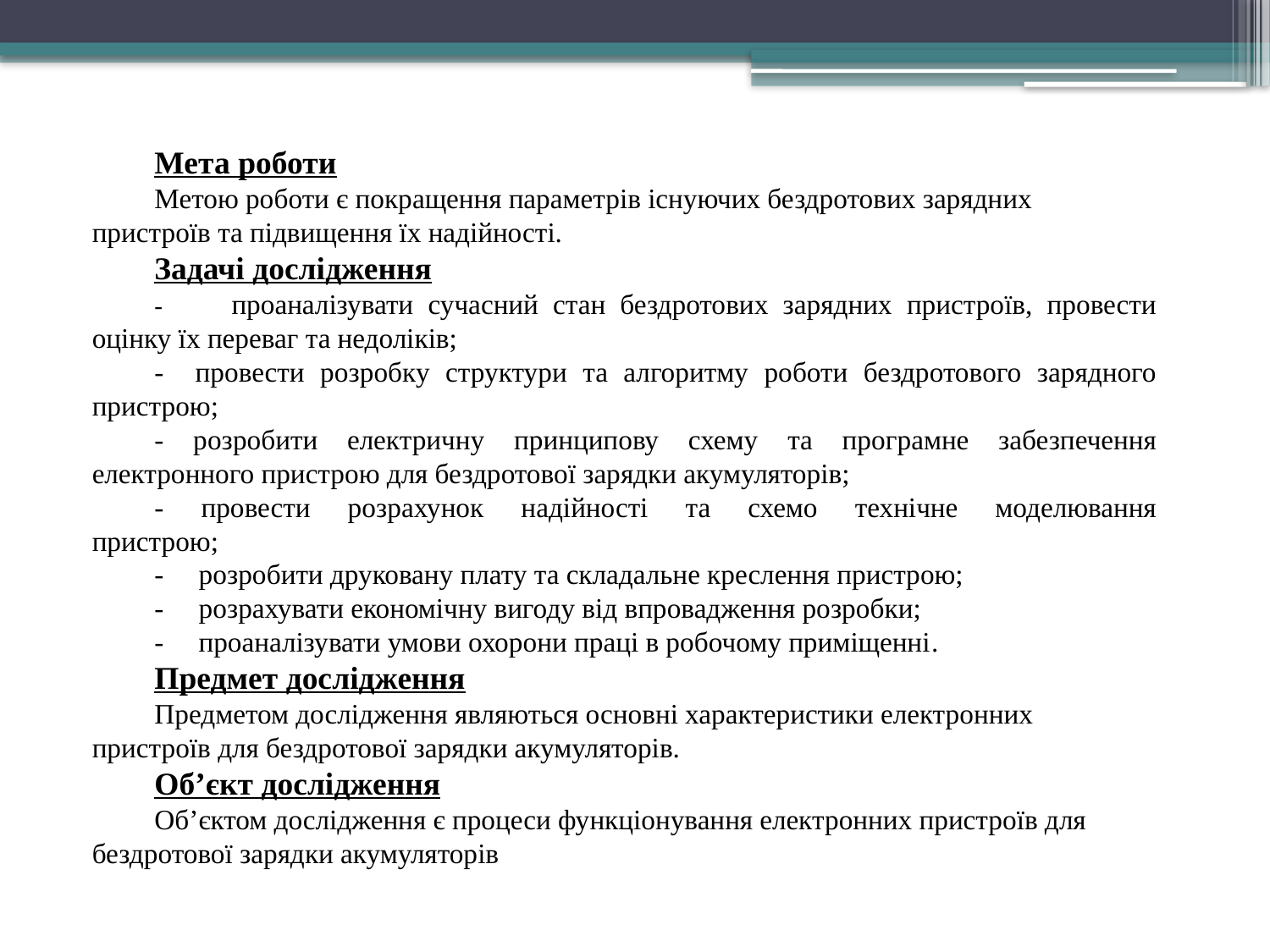

Мета роботи
Метою роботи є покращення параметрів існуючих бездротових зарядних пристроїв та підвищення їх надійності.
Задачі дослідження
-     проаналізувати сучасний стан бездротових зарядних пристроїв, провести оцінку їх переваг та недоліків;
-  провести розробку структури та алгоритму роботи бездротового зарядного пристрою;
- розробити електричну принципову схему та програмне забезпечення
електронного пристрою для бездротової зарядки акумуляторів;
- провести розрахунок надійності та схемо технічне моделювання
пристрою;
-     розробити друковану плату та складальне креслення пристрою;
-     розрахувати економічну вигоду від впровадження розробки;
-     проаналізувати умови охорони праці в робочому приміщенні.
Предмет дослідження
Предметом дослідження являються основні характеристики електронних пристроїв для бездротової зарядки акумуляторів.
Об’єкт дослідження
Об’єктом дослідження є процеси функціонування електронних пристроїв для бездротової зарядки акумуляторів